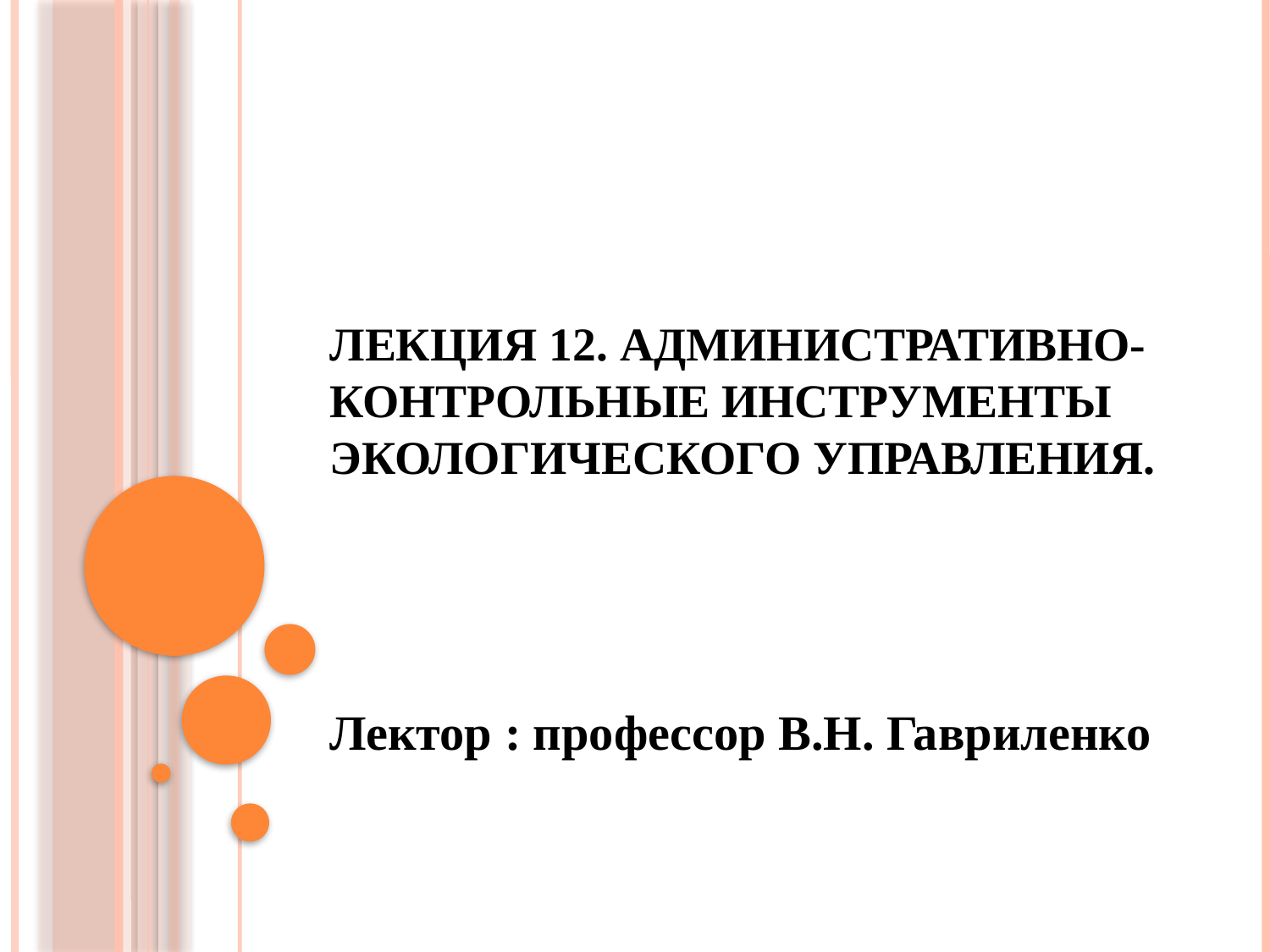

# Лекция 12. Административно-контрольные инструменты экологического управления.
Лектор : профессор В.Н. Гавриленко